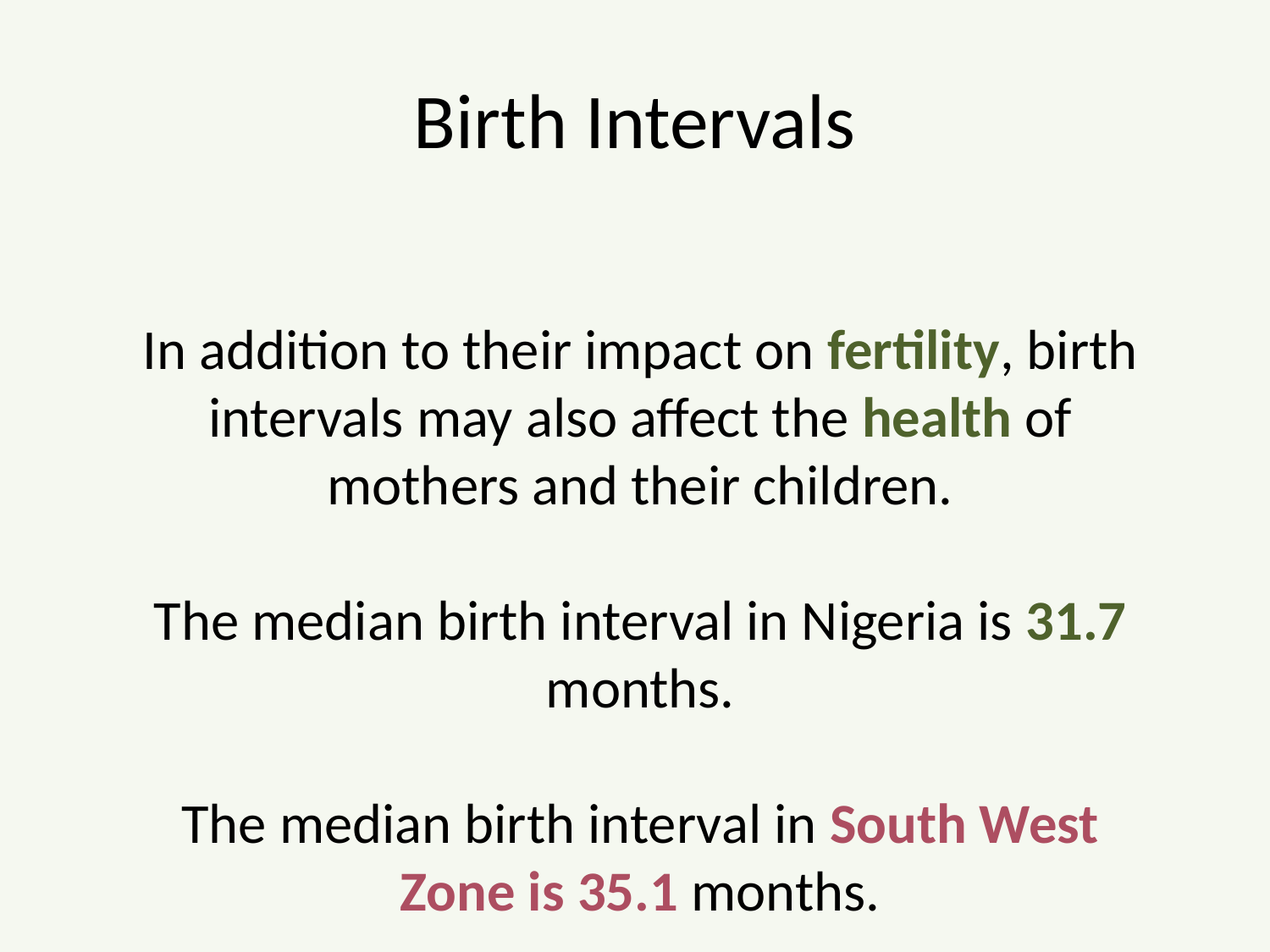

# Birth Intervals
In addition to their impact on fertility, birth intervals may also affect the health of mothers and their children.
The median birth interval in Nigeria is 31.7 months.

The median birth interval in South West Zone is 35.1 months.